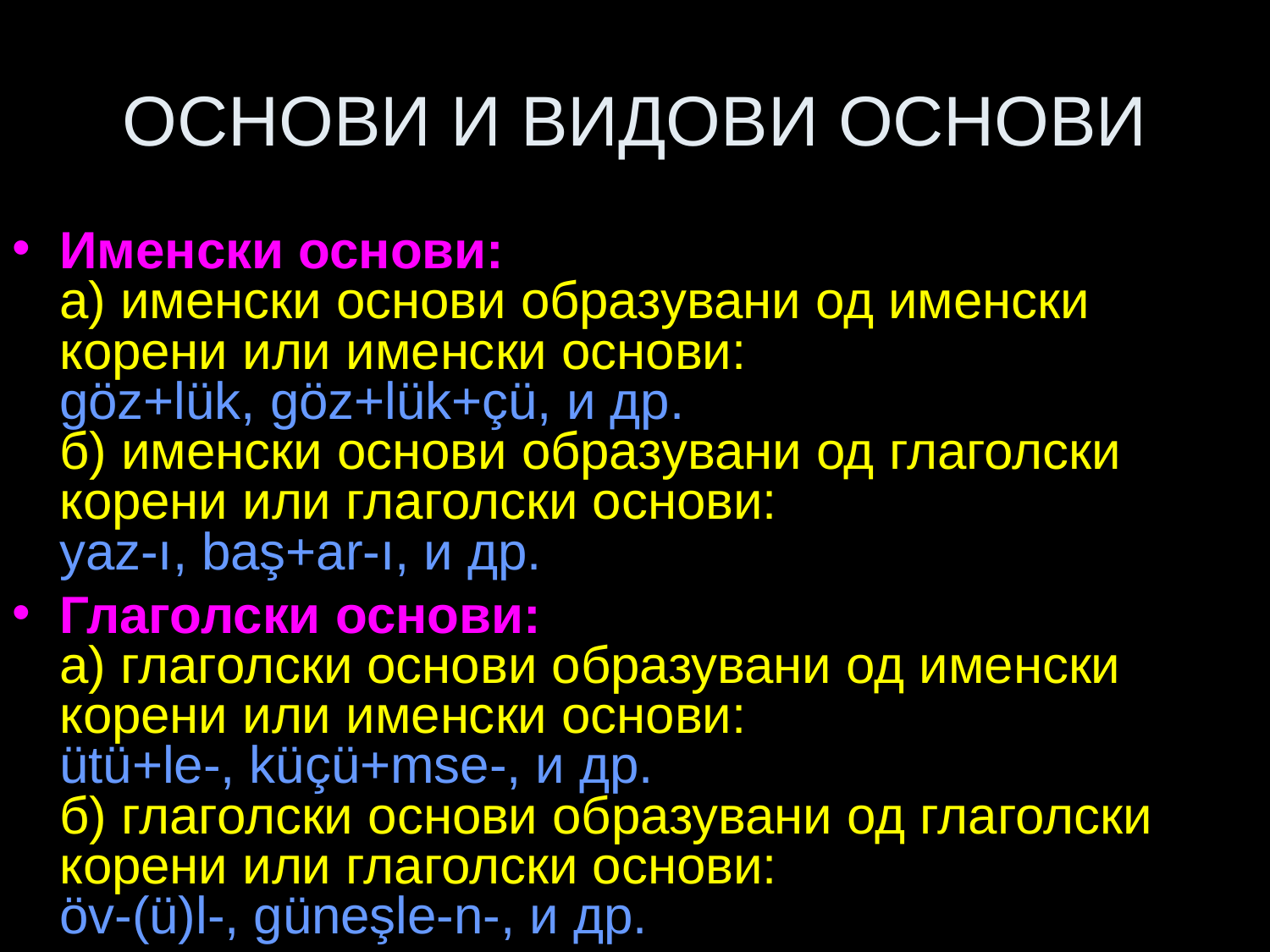

# ОСНОВИ И ВИДОВИ ОСНОВИ
Именски основи:
a) именски основи образувани од именски корени или именски основи:
göz+lük, göz+lük+çü, и др.
б) именски основи образувани од глаголски корени или глаголски основи:
yaz-ı, baş+ar-ı, и др.
Глаголски основи:
a) глаголски основи образувани од именски корени или именски основи:
ütü+le-, küçü+mse-, и др.
б) глаголски основи образувани од глаголски корени или глаголски основи:
öv-(ü)l-, güneşle-n-, и др.